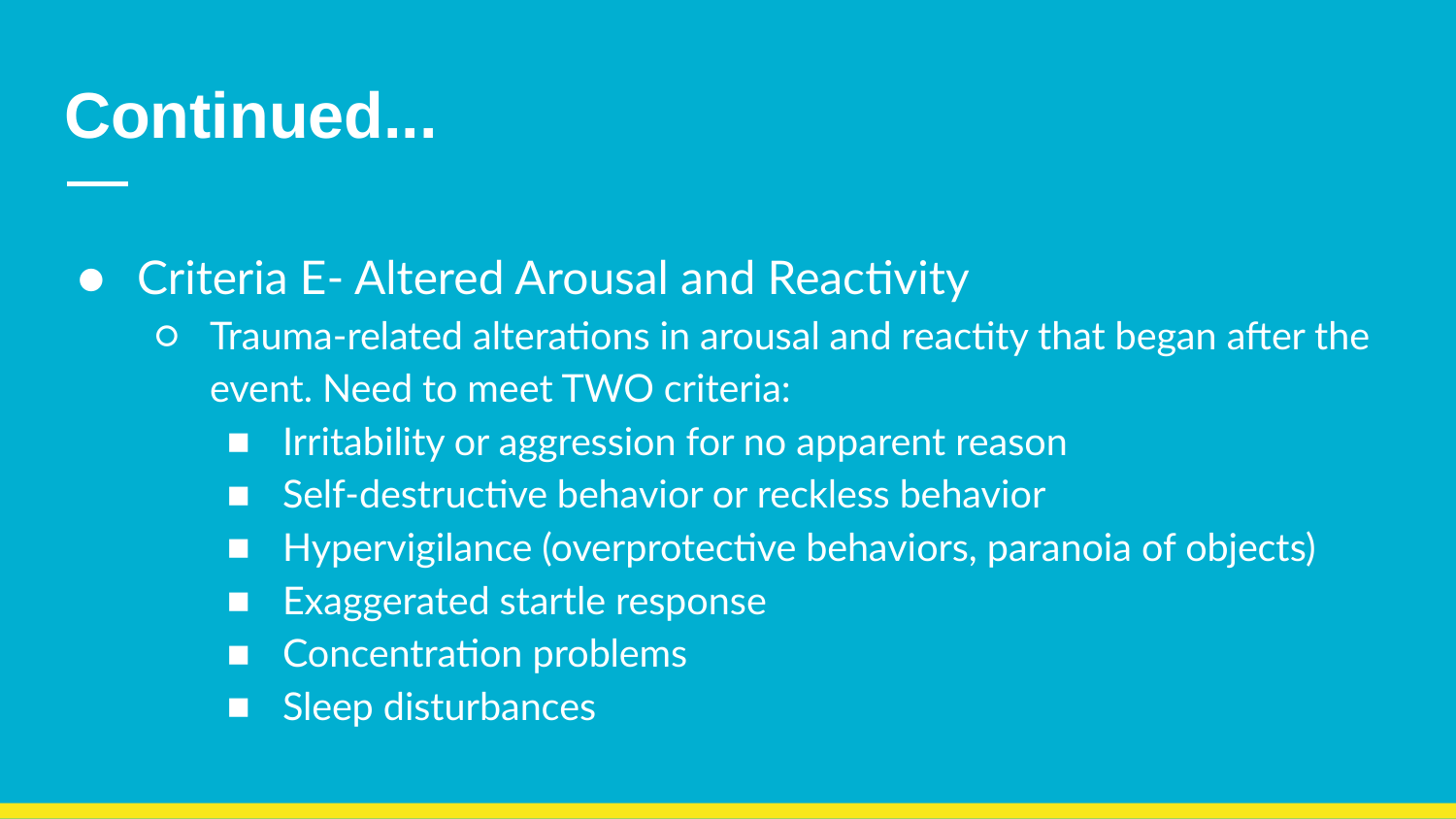

# Continued...
Criteria E- Altered Arousal and Reactivity
Trauma-related alterations in arousal and reactity that began after the event. Need to meet TWO criteria:
Irritability or aggression for no apparent reason
Self-destructive behavior or reckless behavior
Hypervigilance (overprotective behaviors, paranoia of objects)
Exaggerated startle response
Concentration problems
Sleep disturbances